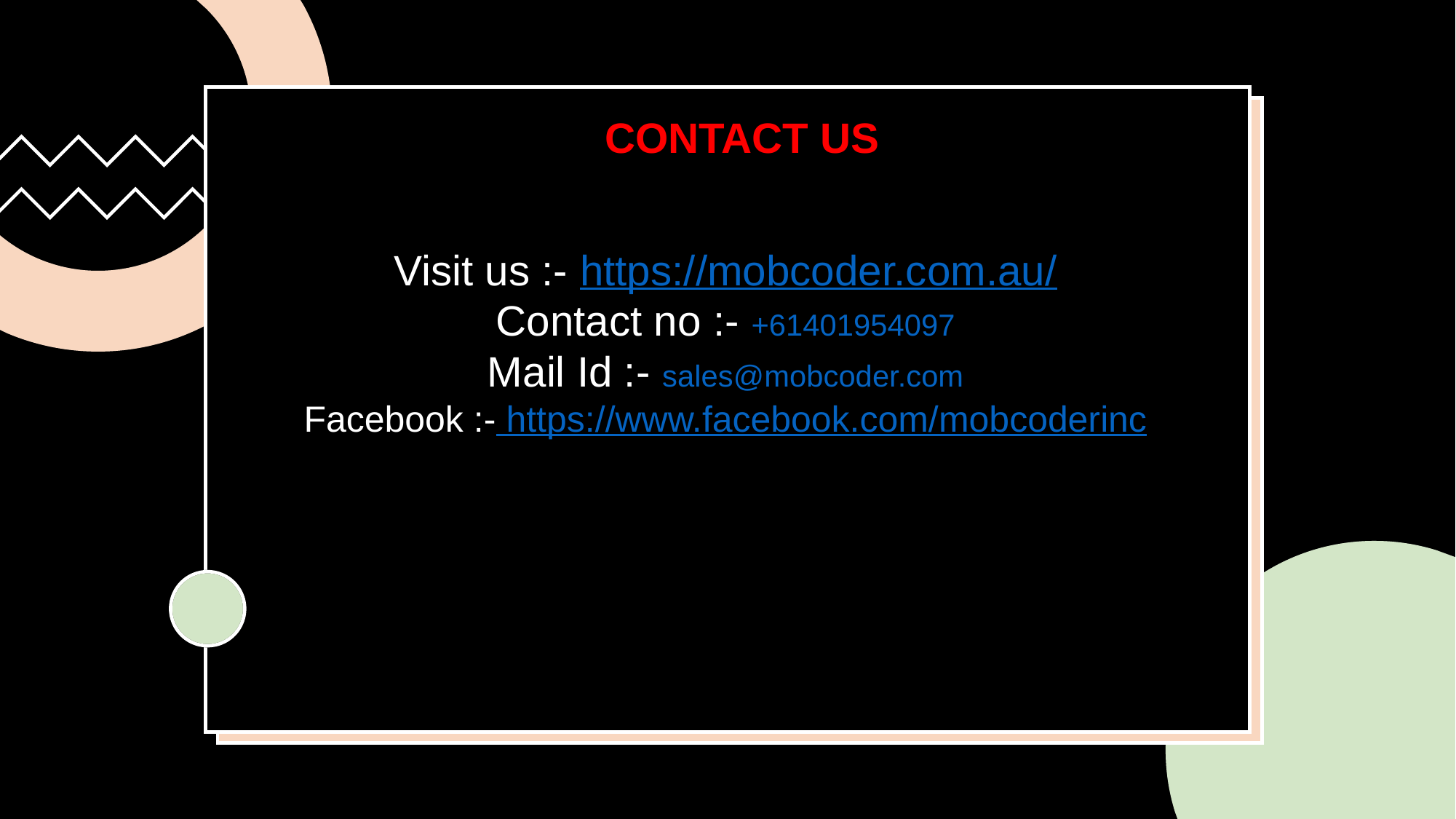

# CONTACT US

Visit us :- https://mobcoder.com.au/
Contact no :- +61401954097
Mail Id :- sales@mobcoder.com
Facebook :- https://www.facebook.com/mobcoderinc